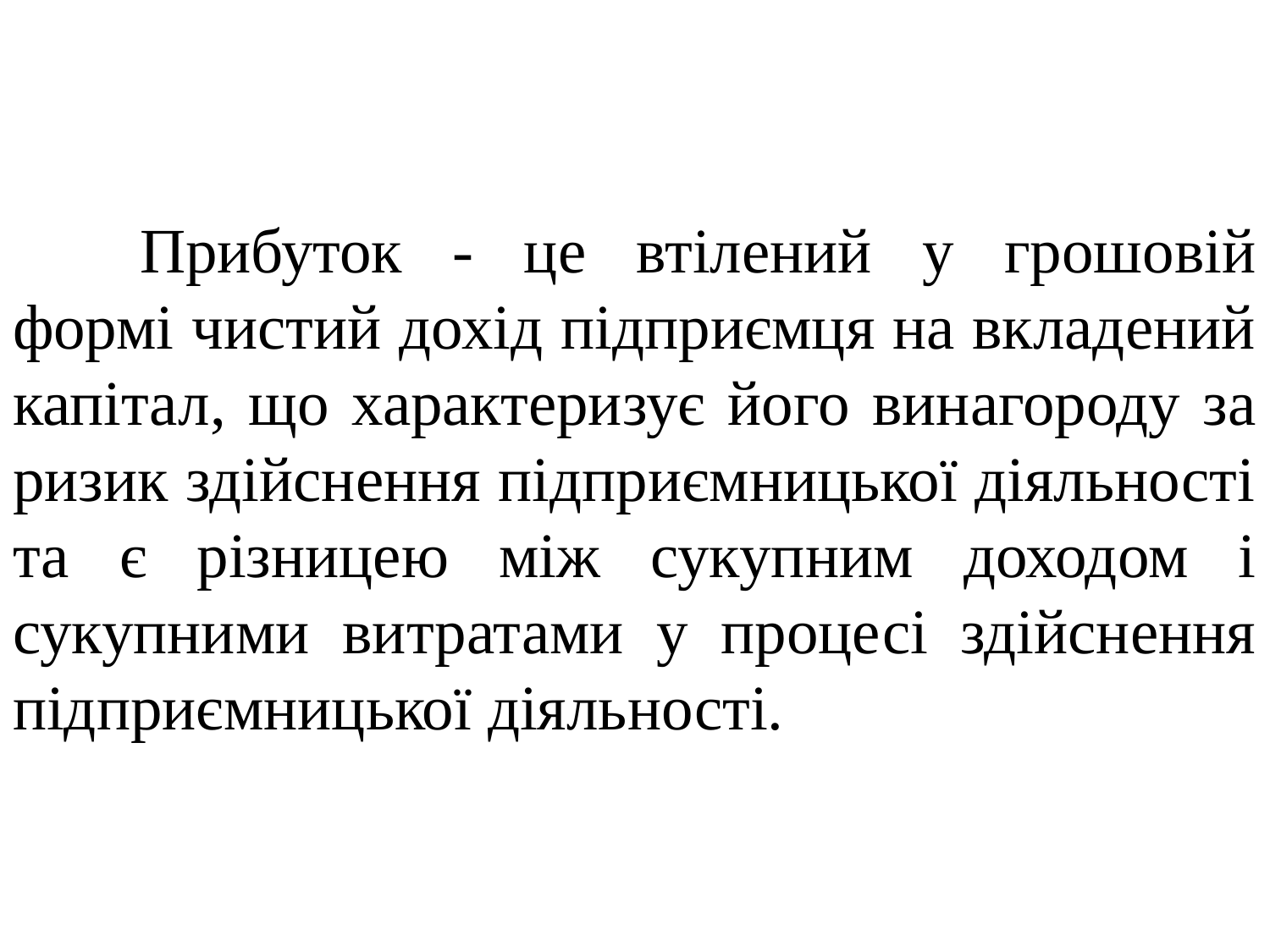

# Прибуток - це втілений у грошовій формі чистий дохід підприємця на вкладений капітал, що характеризує його винагороду за ризик здійснення підприємницької діяльності та є різницею між сукупним доходом і сукупними витратами у процесі здійснення підприємницької діяльності.